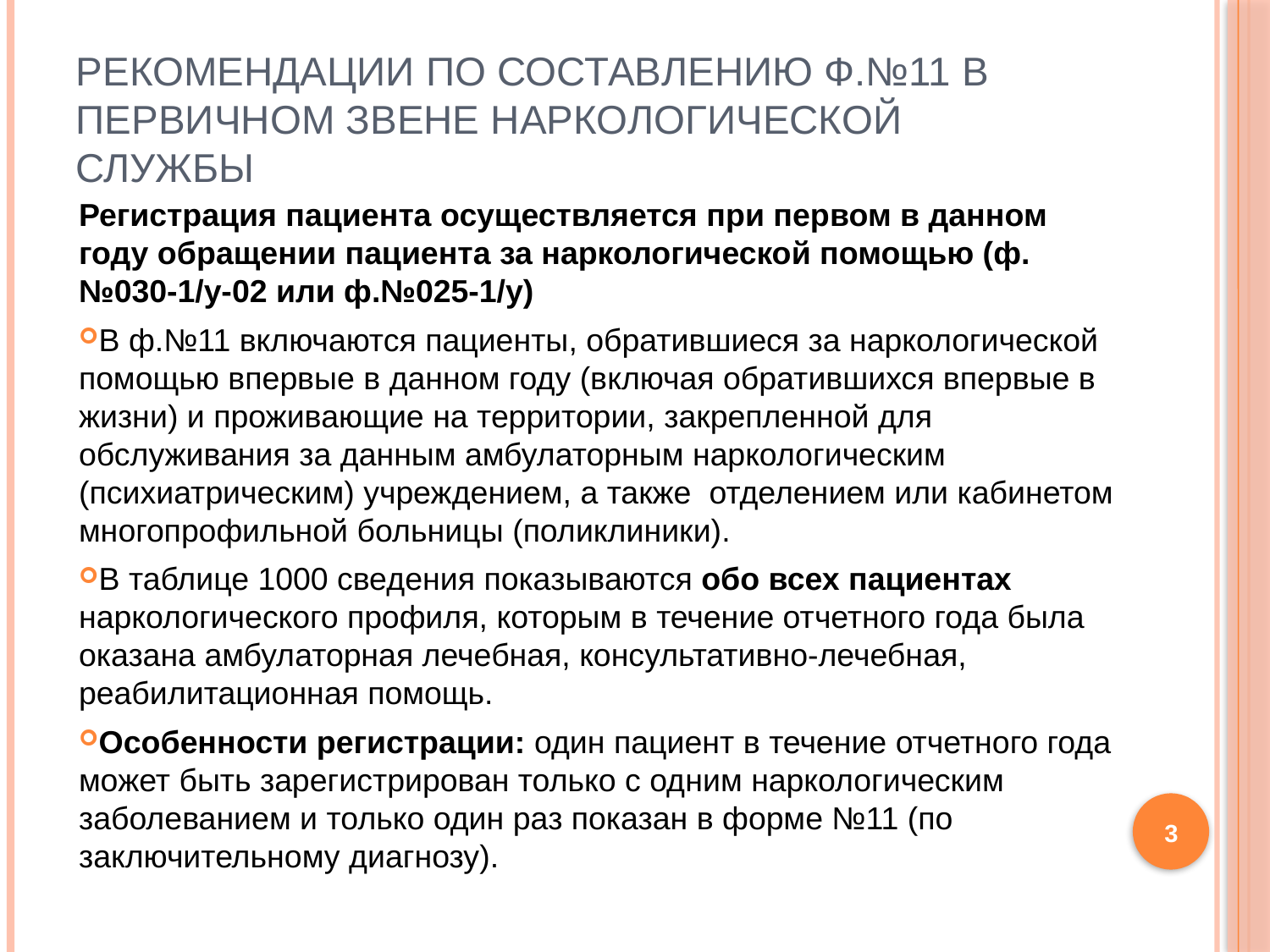

# Рекомендации по составлению ф.№11 в первичном звене наркологической службы
Регистрация пациента осуществляется при первом в данном году обращении пациента за наркологической помощью (ф.№030-1/у-02 или ф.№025-1/у)
В ф.№11 включаются пациенты, обратившиеся за наркологической помощью впервые в данном году (включая обратившихся впервые в жизни) и проживающие на территории, закрепленной для обслуживания за данным амбулаторным наркологическим (психиатрическим) учреждением, а также  отделением или кабинетом многопрофильной больницы (поликлиники).
В таблице 1000 сведения показываются обо всех пациентах наркологического профиля, которым в течение отчетного года была оказана амбулаторная лечебная, консультативно-лечебная, реабилитационная помощь.
Особенности регистрации: один пациент в течение отчетного года может быть зарегистрирован только с одним наркологическим заболеванием и только один раз показан в форме №11 (по заключительному диагнозу).
3